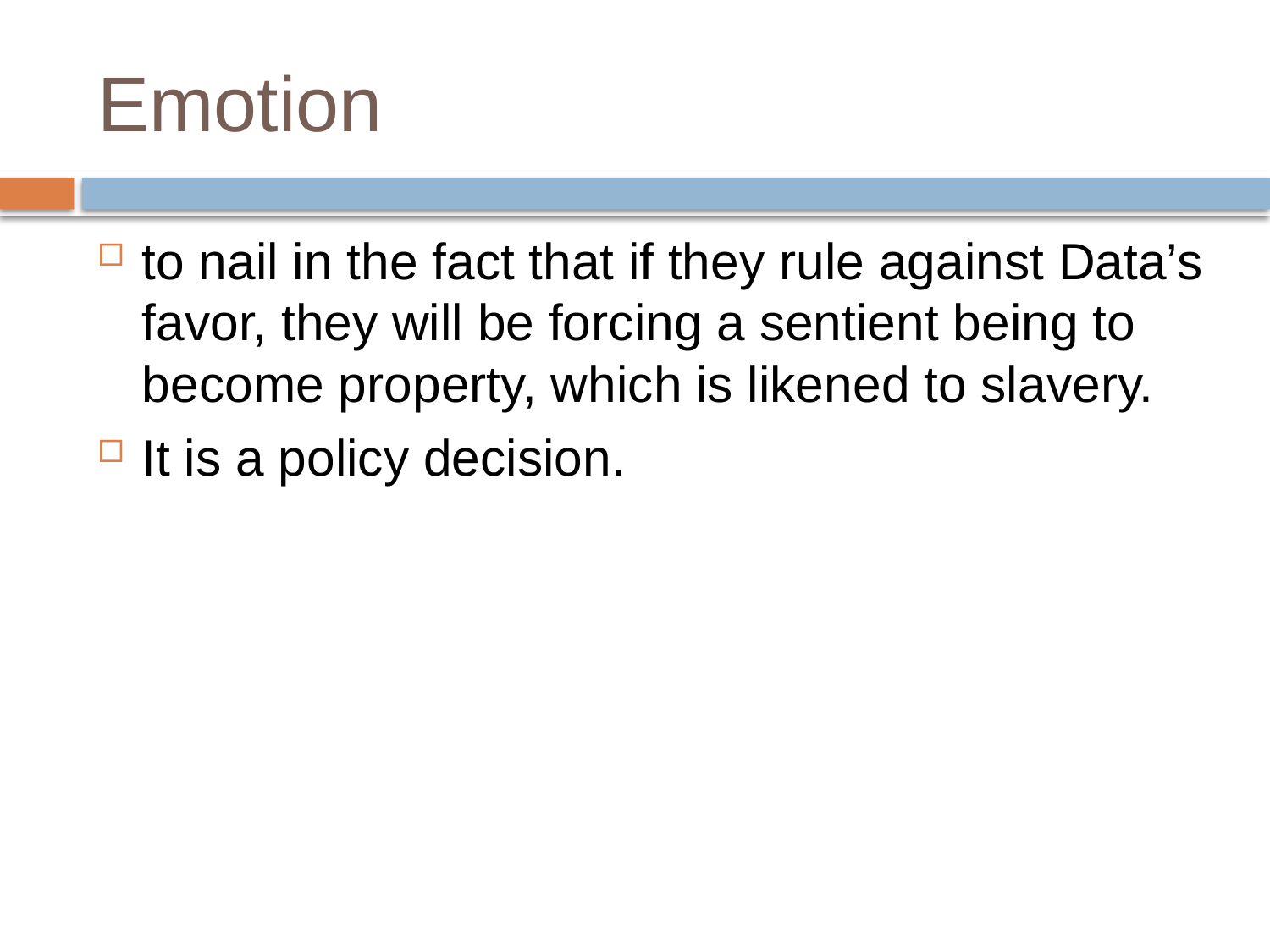

# Emotion
to nail in the fact that if they rule against Data’s favor, they will be forcing a sentient being to become property, which is likened to slavery.
It is a policy decision.